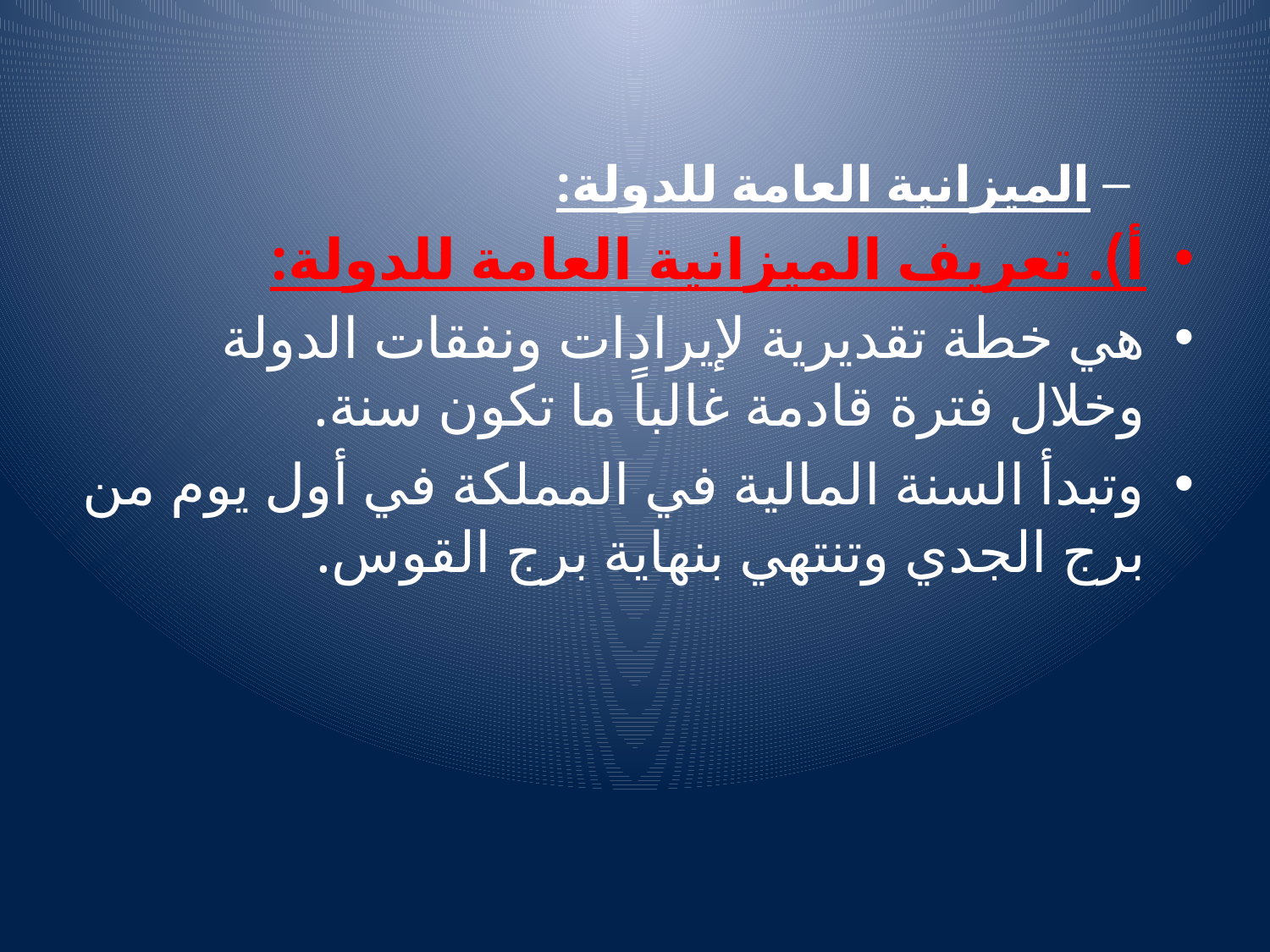

#
الميزانية العامة للدولة:
أ). تعريف الميزانية العامة للدولة:
هي خطة تقديرية لإيرادات ونفقات الدولة وخلال فترة قادمة غالباً ما تكون سنة.
وتبدأ السنة المالية في المملكة في أول يوم من برج الجدي وتنتهي بنهاية برج القوس.